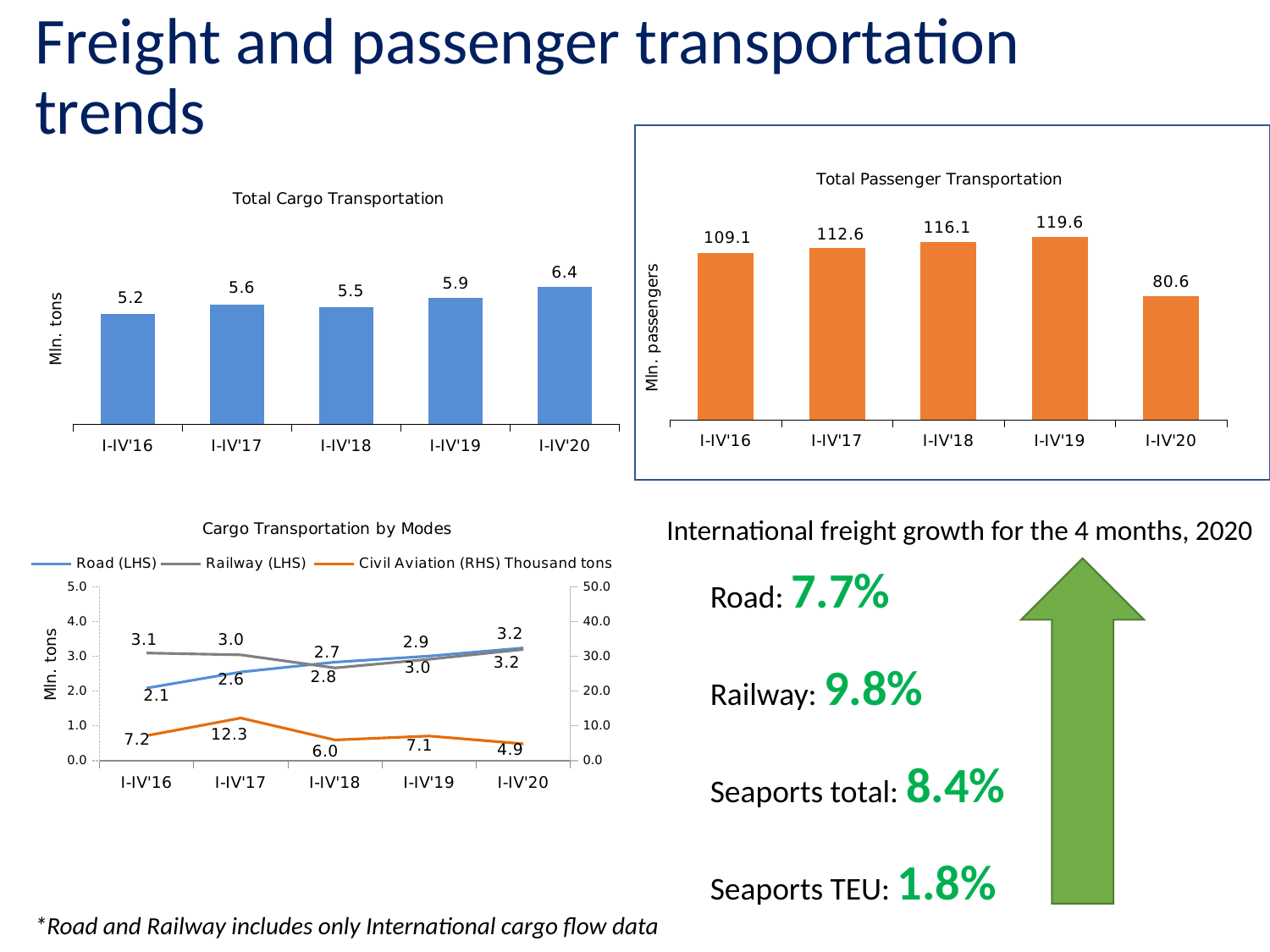

# Freight and passenger transportation trends

### Chart: Total Passenger Transportation

| Category | Total |
|---|---|
| I-IV'16 | 109.120847 |
| I-IV'17 | 112.57933100000001 |
| I-IV'18 | 116.108302 |
| I-IV'19 | 119.620923 |
| I-IV'20 | 80.643426 |

### Chart: Total Cargo Transportation

| Category | Total |
|---|---|
| I-IV'16 | 5.191229869000001 |
| I-IV'17 | 5.605592184999999 |
| I-IV'18 | 5.505725281999999 |
| I-IV'19 | 5.931946782999999 |
| I-IV'20 | 6.445320881000001 |

### Chart: Cargo Transportation by Modes

| Category | Road (LHS) | Railway (LHS)  | Civil Aviation (RHS) Thousand tons  |
|---|---|---|---|
| I-IV'16 | 2.08679952 | 3.097223 | 7.207349 |
| I-IV'17 | 2.55012459 | 3.043201 | 12.266594999999999 |
| I-IV'18 | 2.8319628599999995 | 2.6677929999999996 | 5.969422 |
| I-IV'19 | 3.00971663 | 2.915129 | 7.101153 |
| I-IV'20 | 3.24099255 | 3.1994740000000004 | 4.854331 |
International freight growth for the 4 months, 2020
Road: 7.7%

Railway: 9.8%

Seaports total: 8.4%

Seaports TEU: 1.8%

*Road and Railway includes only International cargo flow data